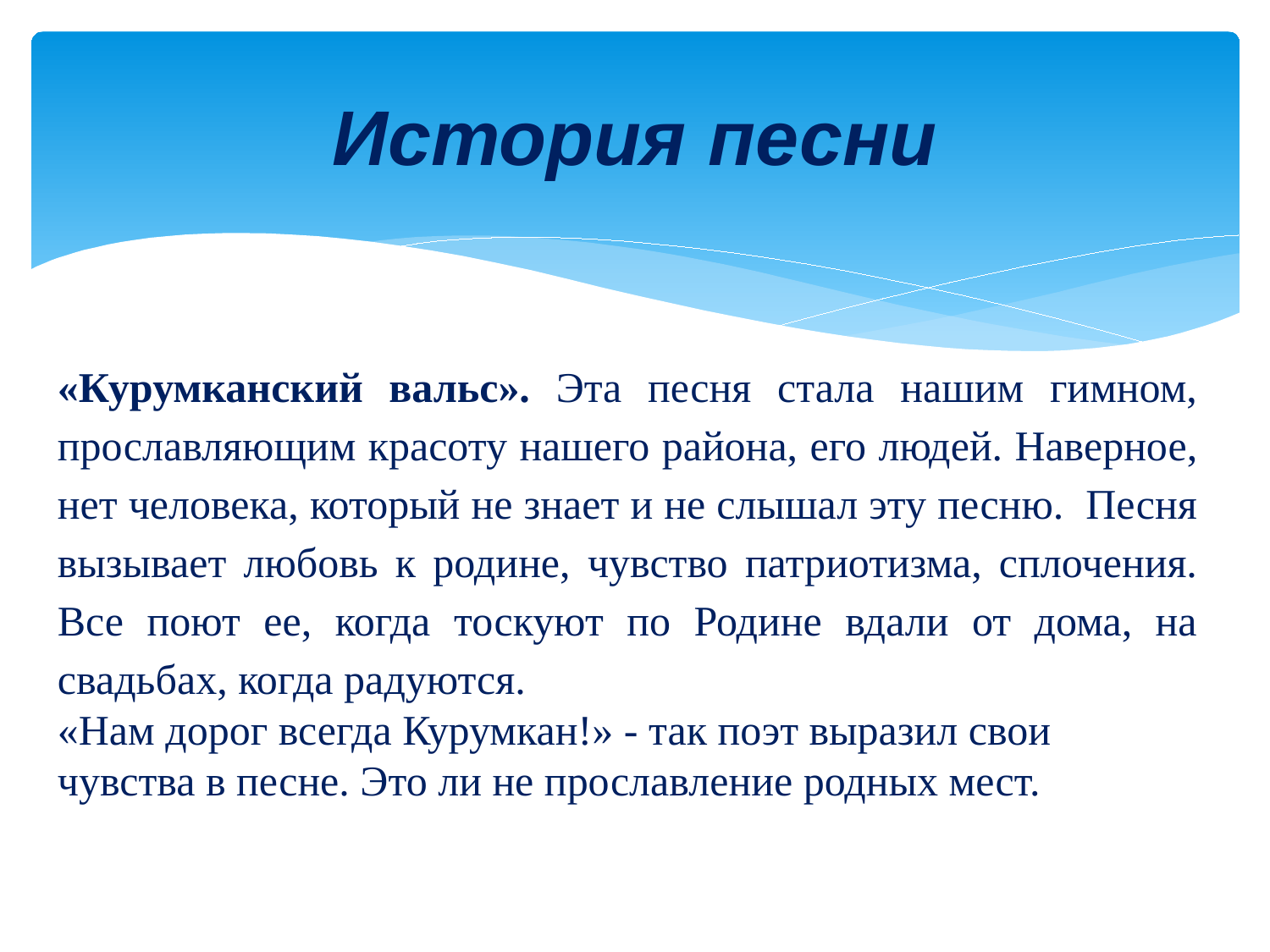

# История песни
«Курумканский вальс». Эта песня стала нашим гимном, прославляющим красоту нашего района, его людей. Наверное, нет человека, который не знает и не слышал эту песню.  Песня вызывает любовь к родине, чувство патриотизма, сплочения. Все поют ее, когда тоскуют по Родине вдали от дома, на свадьбах, когда радуются.
«Нам дорог всегда Курумкан!» - так поэт выразил свои чувства в песне. Это ли не прославление родных мест.